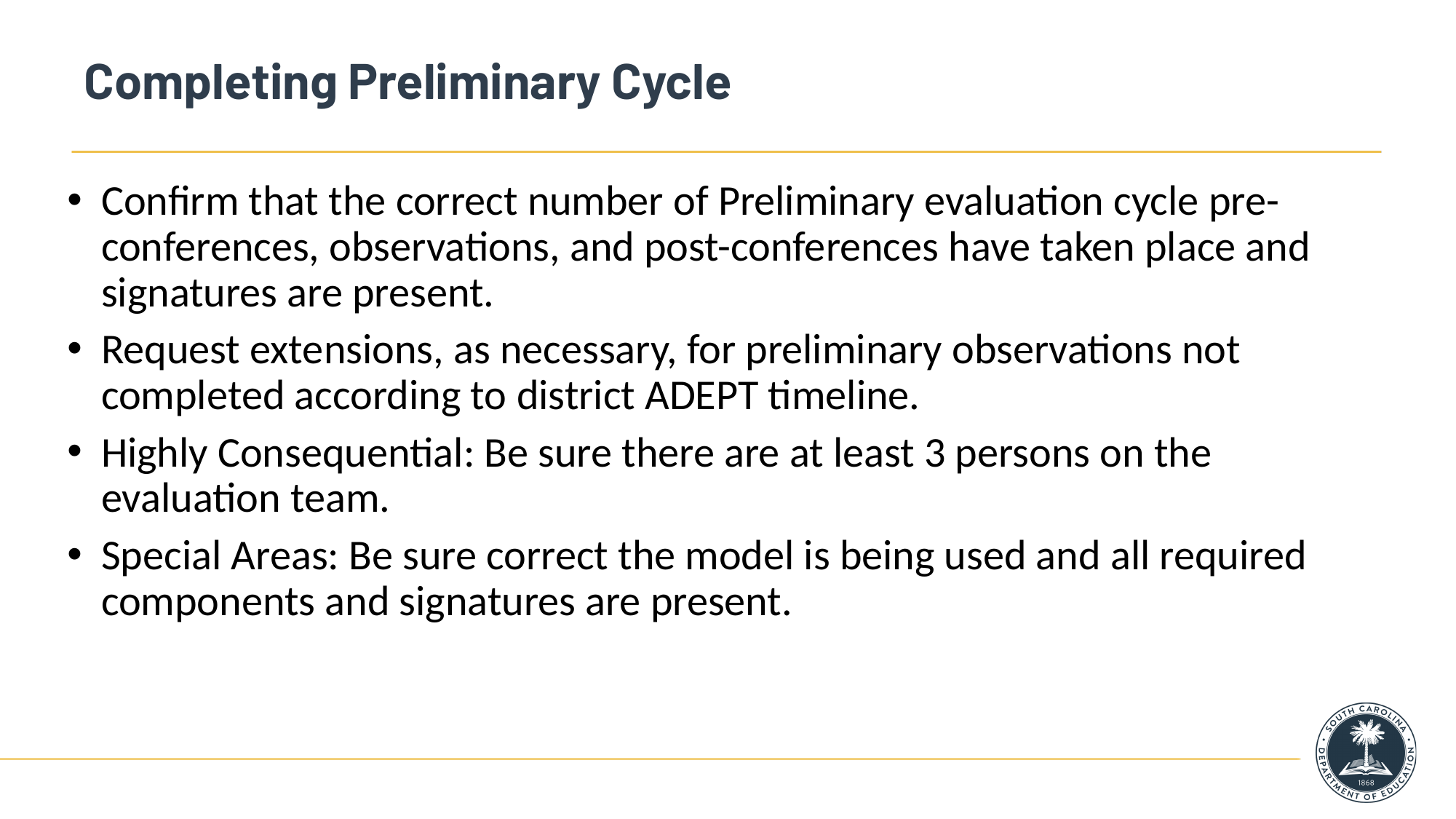

# Completing Preliminary Cycle
Confirm that the correct number of Preliminary evaluation cycle pre-conferences, observations, and post-conferences have taken place and signatures are present.
Request extensions, as necessary, for preliminary observations not completed according to district ADEPT timeline.
Highly Consequential: Be sure there are at least 3 persons on the evaluation team.
Special Areas: Be sure correct the model is being used and all required components and signatures are present.